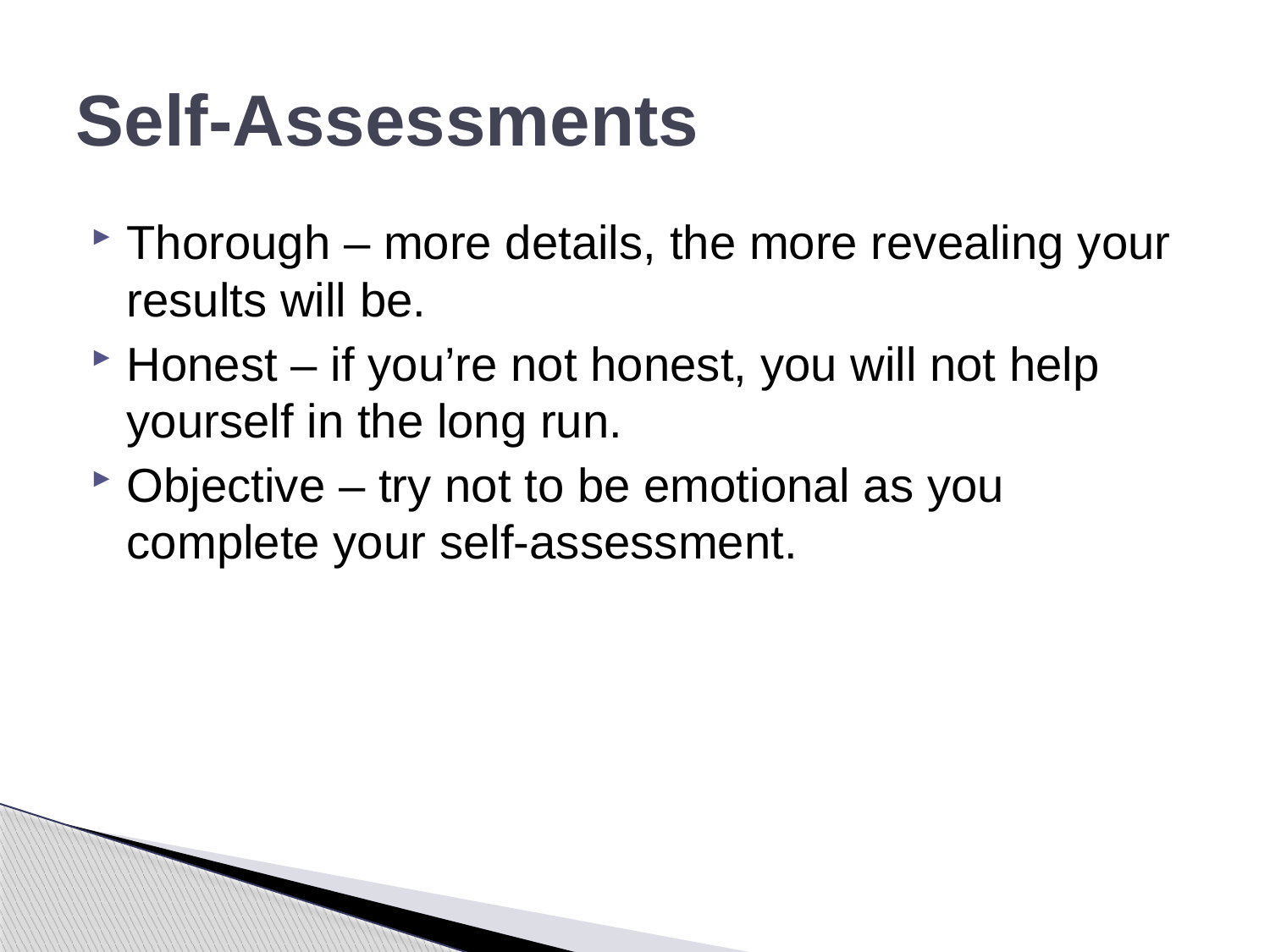

# Self-Assessments
Thorough – more details, the more revealing your results will be.
Honest – if you’re not honest, you will not help yourself in the long run.
Objective – try not to be emotional as you complete your self-assessment.